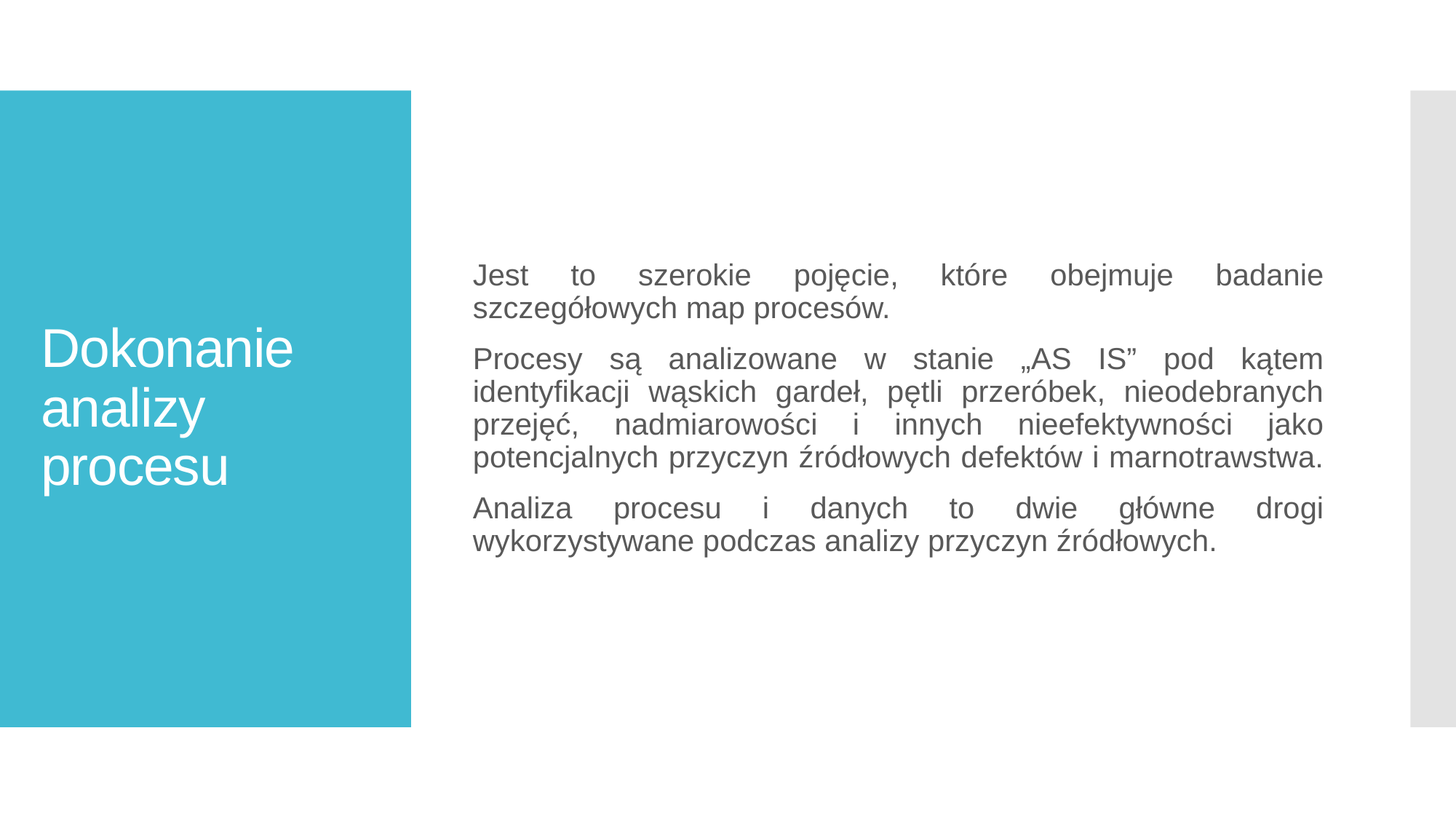

Jest to szerokie pojęcie, które obejmuje badanie szczegółowych map procesów.
Procesy są analizowane w stanie „AS IS” pod kątem identyfikacji wąskich gardeł, pętli przeróbek, nieodebranych przejęć, nadmiarowości i innych nieefektywności jako potencjalnych przyczyn źródłowych defektów i marnotrawstwa.
Analiza procesu i danych to dwie główne drogi wykorzystywane podczas analizy przyczyn źródłowych.
# Dokonanie analizy procesu